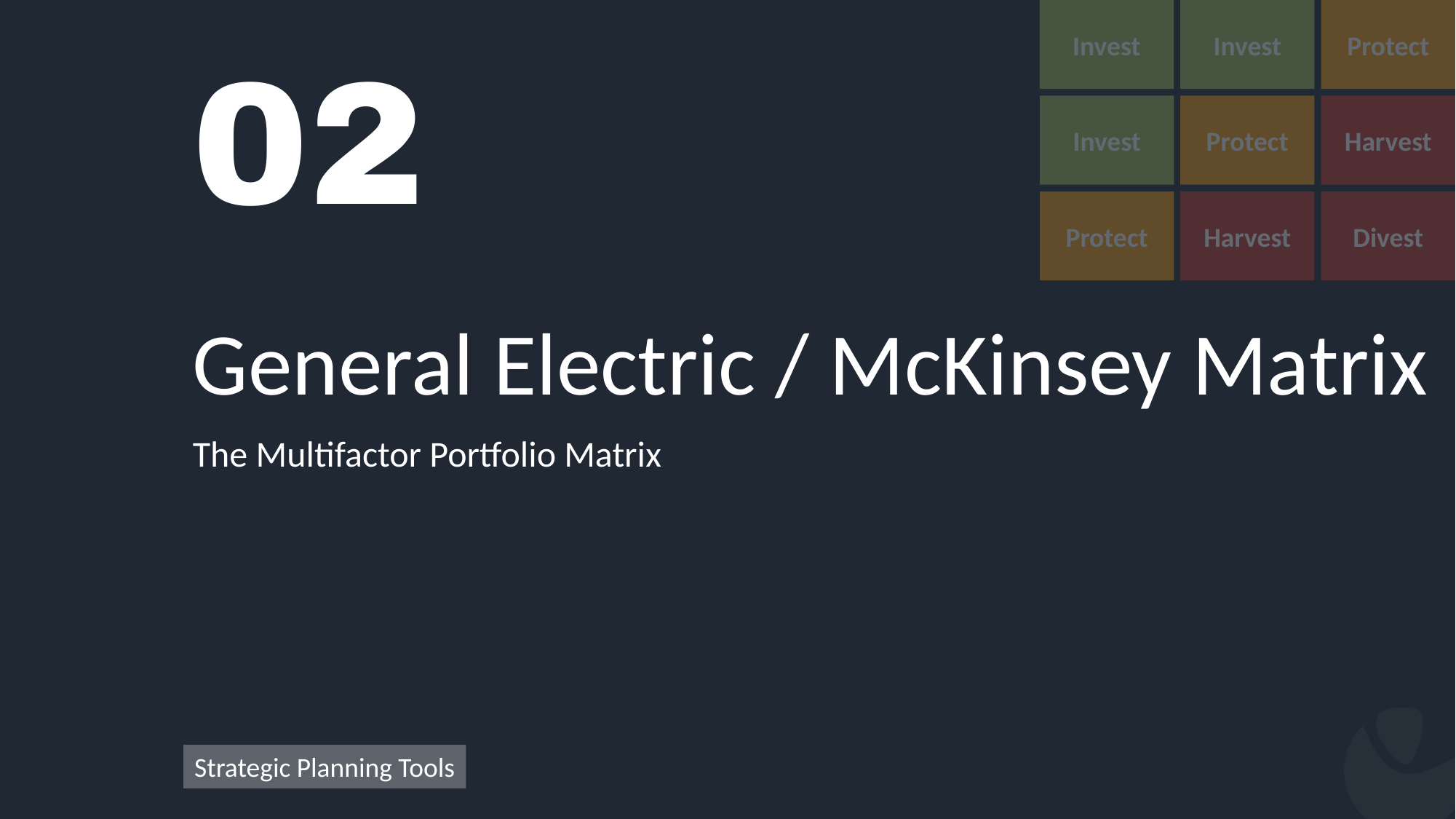

Invest
Invest
Protect
Invest
Protect
Harvest
Protect
Harvest
Divest
02
# General Electric / McKinsey Matrix
The Multifactor Portfolio Matrix
Strategic Planning Tools